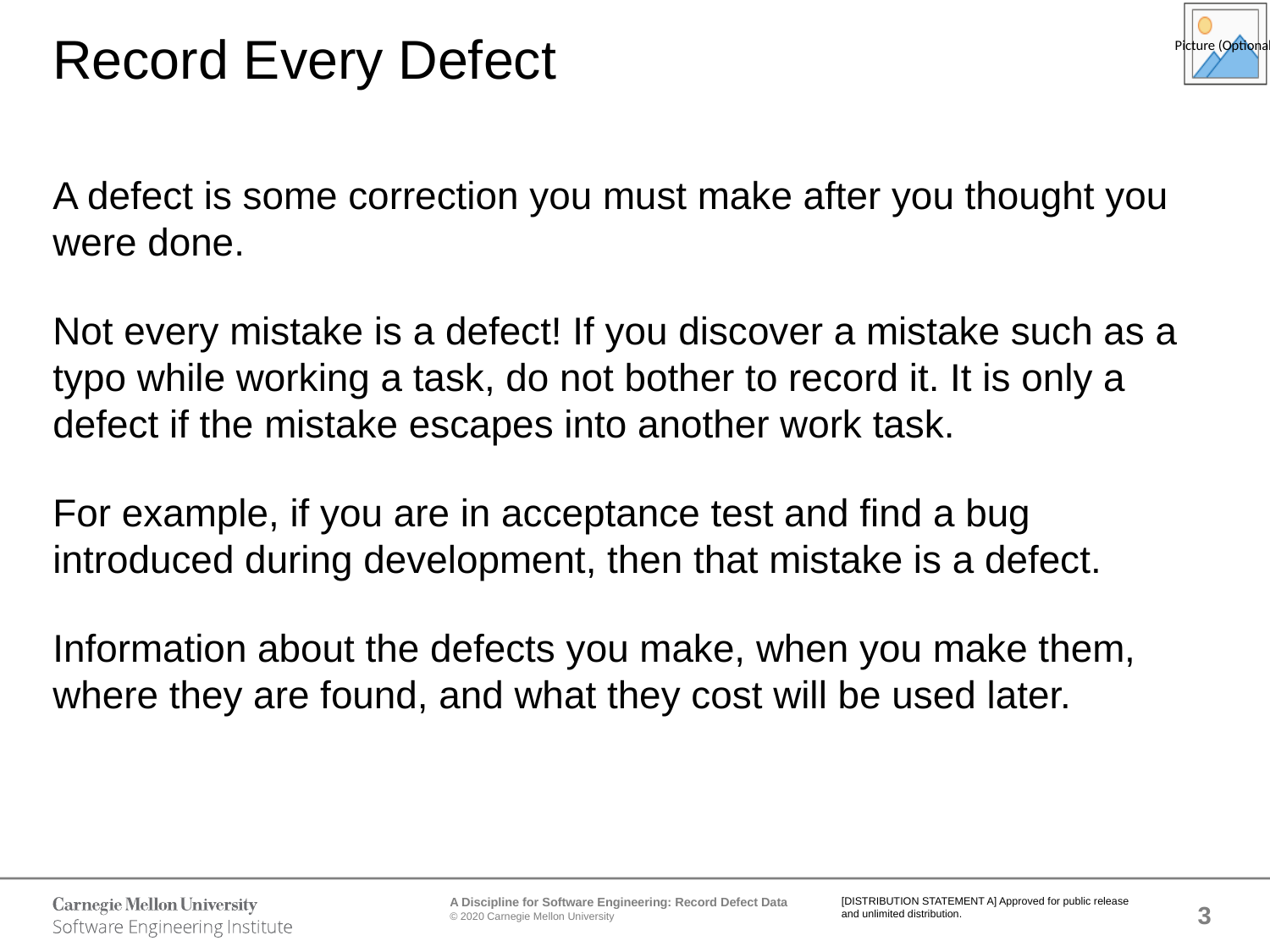

# Record Every Defect
A defect is some correction you must make after you thought you were done.
Not every mistake is a defect! If you discover a mistake such as a typo while working a task, do not bother to record it. It is only a defect if the mistake escapes into another work task.
For example, if you are in acceptance test and find a bug introduced during development, then that mistake is a defect.
Information about the defects you make, when you make them, where they are found, and what they cost will be used later.